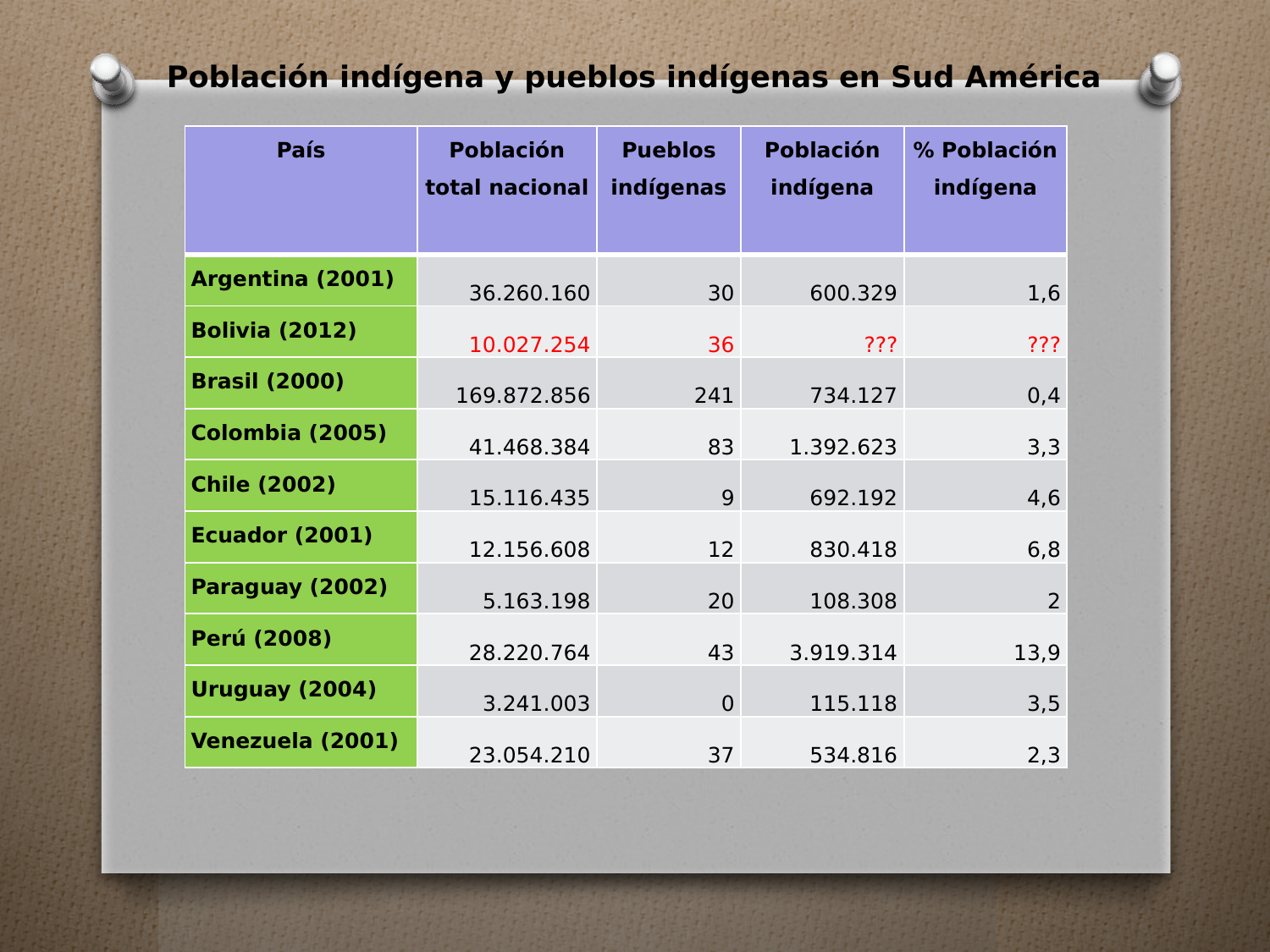

# Población indígena y pueblos indígenas en Sud América
| País | Población total nacional | Pueblos indígenas | Población indígena | % Población indígena |
| --- | --- | --- | --- | --- |
| Argentina (2001) | 36.260.160 | 30 | 600.329 | 1,6 |
| Bolivia (2012) | 10.027.254 | 36 | ??? | ??? |
| Brasil (2000) | 169.872.856 | 241 | 734.127 | 0,4 |
| Colombia (2005) | 41.468.384 | 83 | 1.392.623 | 3,3 |
| Chile (2002) | 15.116.435 | 9 | 692.192 | 4,6 |
| Ecuador (2001) | 12.156.608 | 12 | 830.418 | 6,8 |
| Paraguay (2002) | 5.163.198 | 20 | 108.308 | 2 |
| Perú (2008) | 28.220.764 | 43 | 3.919.314 | 13,9 |
| Uruguay (2004) | 3.241.003 | 0 | 115.118 | 3,5 |
| Venezuela (2001) | 23.054.210 | 37 | 534.816 | 2,3 |